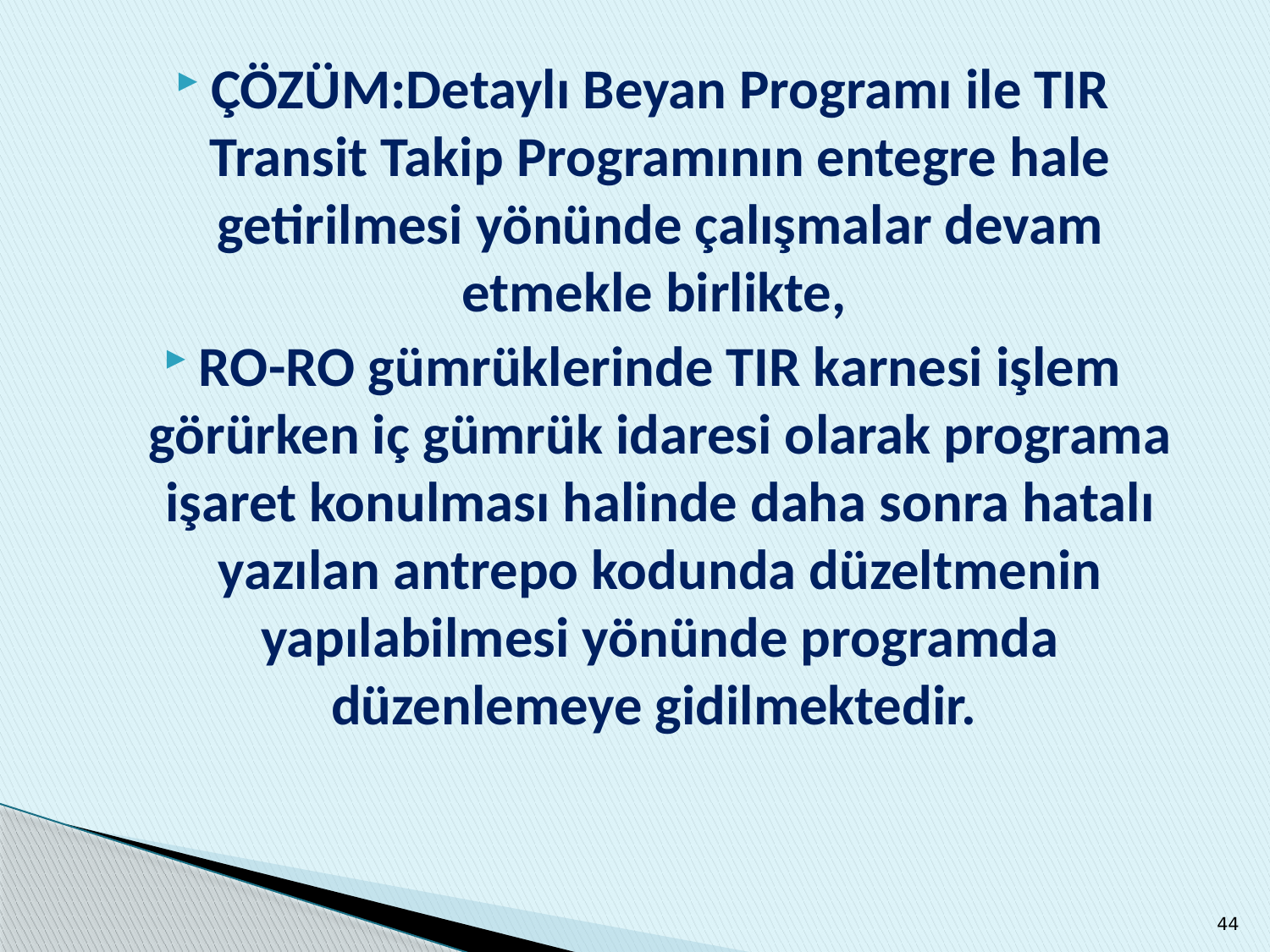

ÇÖZÜM:Detaylı Beyan Programı ile TIR Transit Takip Programının entegre hale getirilmesi yönünde çalışmalar devam etmekle birlikte,
RO-RO gümrüklerinde TIR karnesi işlem görürken iç gümrük idaresi olarak programa işaret konulması halinde daha sonra hatalı yazılan antrepo kodunda düzeltmenin yapılabilmesi yönünde programda düzenlemeye gidilmektedir.

44